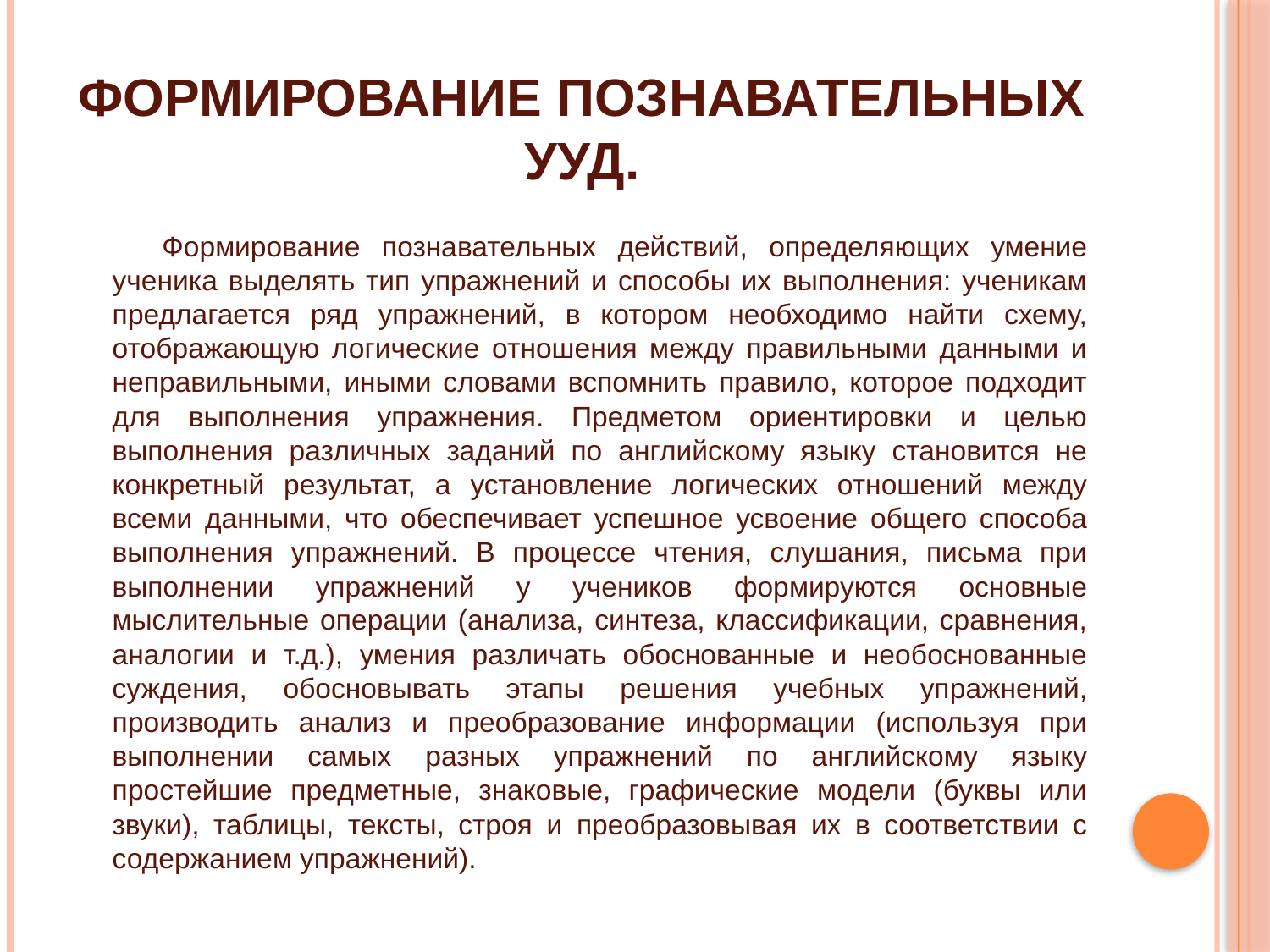

# Формирование познавательных УУД.
    Формирование познавательных действий, определяющих умение ученика выделять тип упражнений и способы их выполнения: ученикам предлагается ряд упражнений, в котором необходимо найти схему, отображающую логические отношения между правильными данными и неправильными, иными словами вспомнить правило, которое подходит для выполнения упражнения. Предметом ориентировки и целью выполнения различных заданий по английскому языку становится не конкретный результат, а установление логических отношений между всеми данными, что обеспечивает успешное усвоение общего способа выполнения упражнений. В процессе чтения, слушания, письма при выполнении упражнений у учеников формируются основные мыслительные операции (анализа, синтеза, классификации, сравнения, аналогии и т.д.), умения различать обоснованные и необоснованные суждения, обосновывать этапы решения учебных упражнений, производить анализ и преобразование информации (используя при выполнении самых разных упражнений по английскому языку простейшие предметные, знаковые, графические модели (буквы или звуки), таблицы, тексты, строя и преобразовывая их в соответствии с содержанием упражнений).